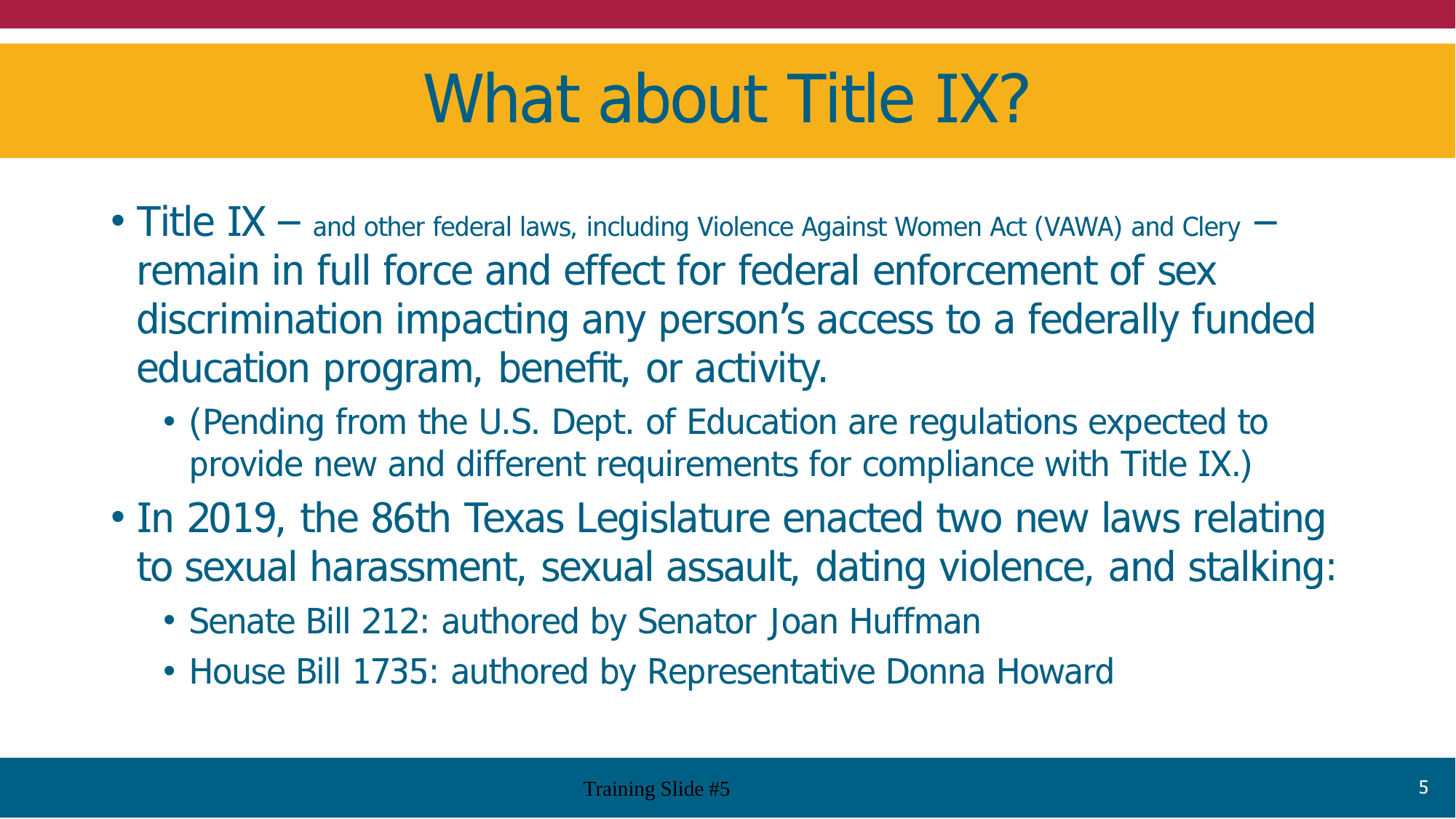

# What about Title IX?
Title IX – and other federal laws, including Violence Against Women Act (VAWA) and Clery – remain in full force and effect for federal enforcement of sex discrimination impacting any person’s access to a federally funded education program, benefit, or activity.
(Pending from the U.S. Dept. of Education are regulations expected to provide new and different requirements for compliance with Title IX.)
In 2019, the 86th Texas Legislature enacted two new laws relating to sexual harassment, sexual assault, dating violence, and stalking:
Senate Bill 212: authored by Senator Joan Huffman
House Bill 1735: authored by Representative Donna Howard
5
Training Slide #5